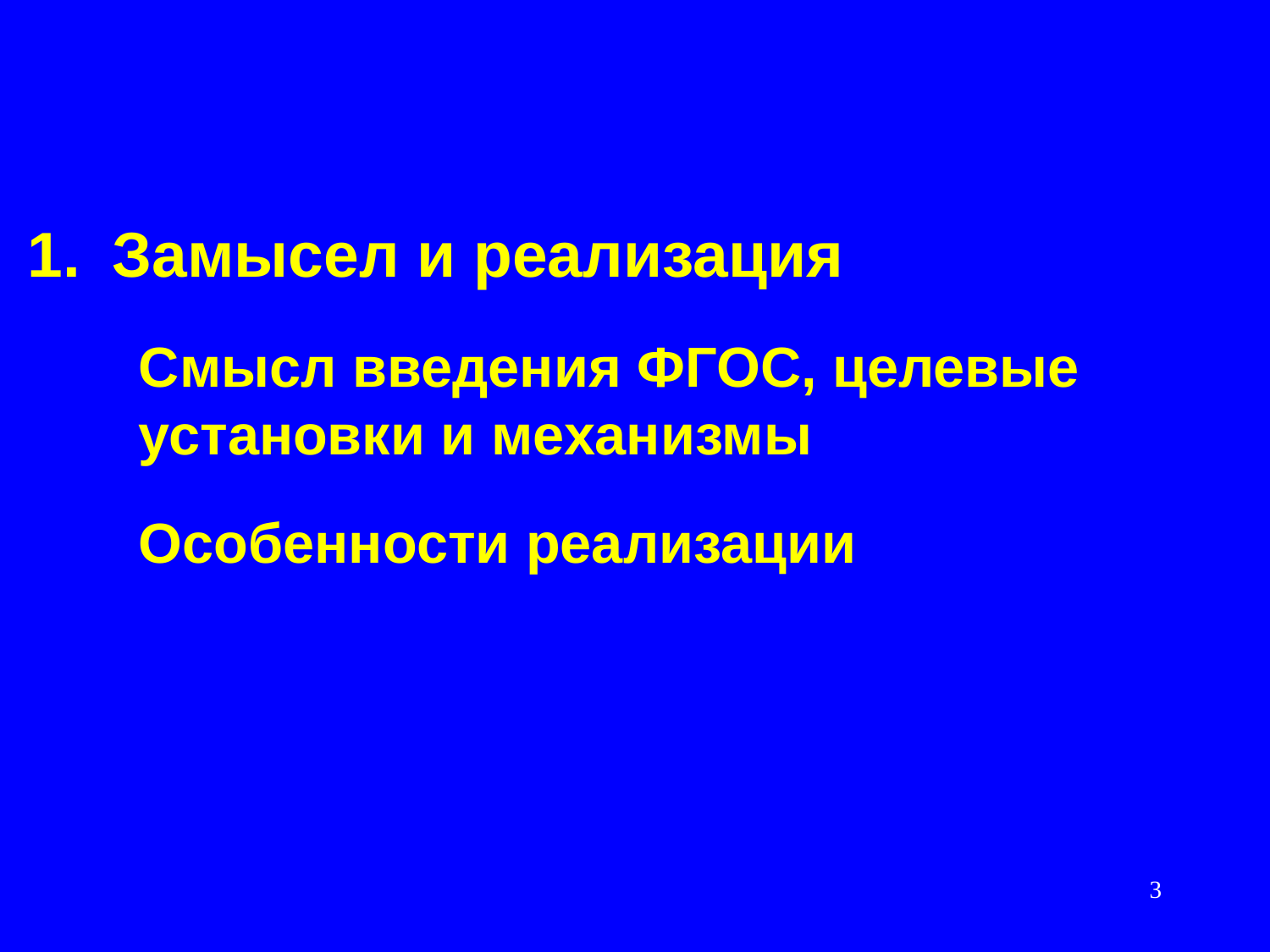

Замысел и реализация

Смысл введения ФГОС, целевые установки и механизмы

Особенности реализации
3